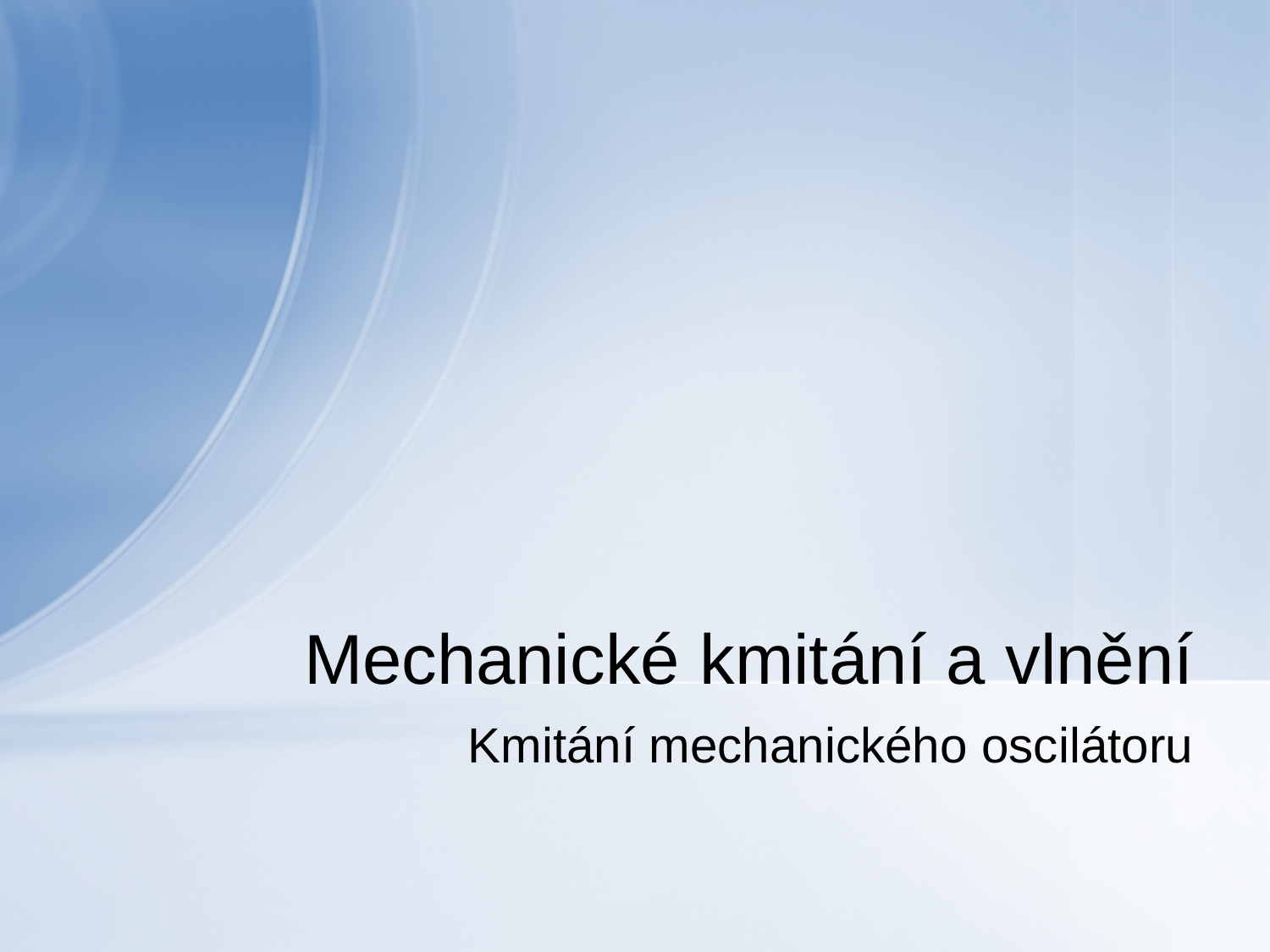

# Mechanické kmitání a vlnění
Kmitání mechanického oscilátoru